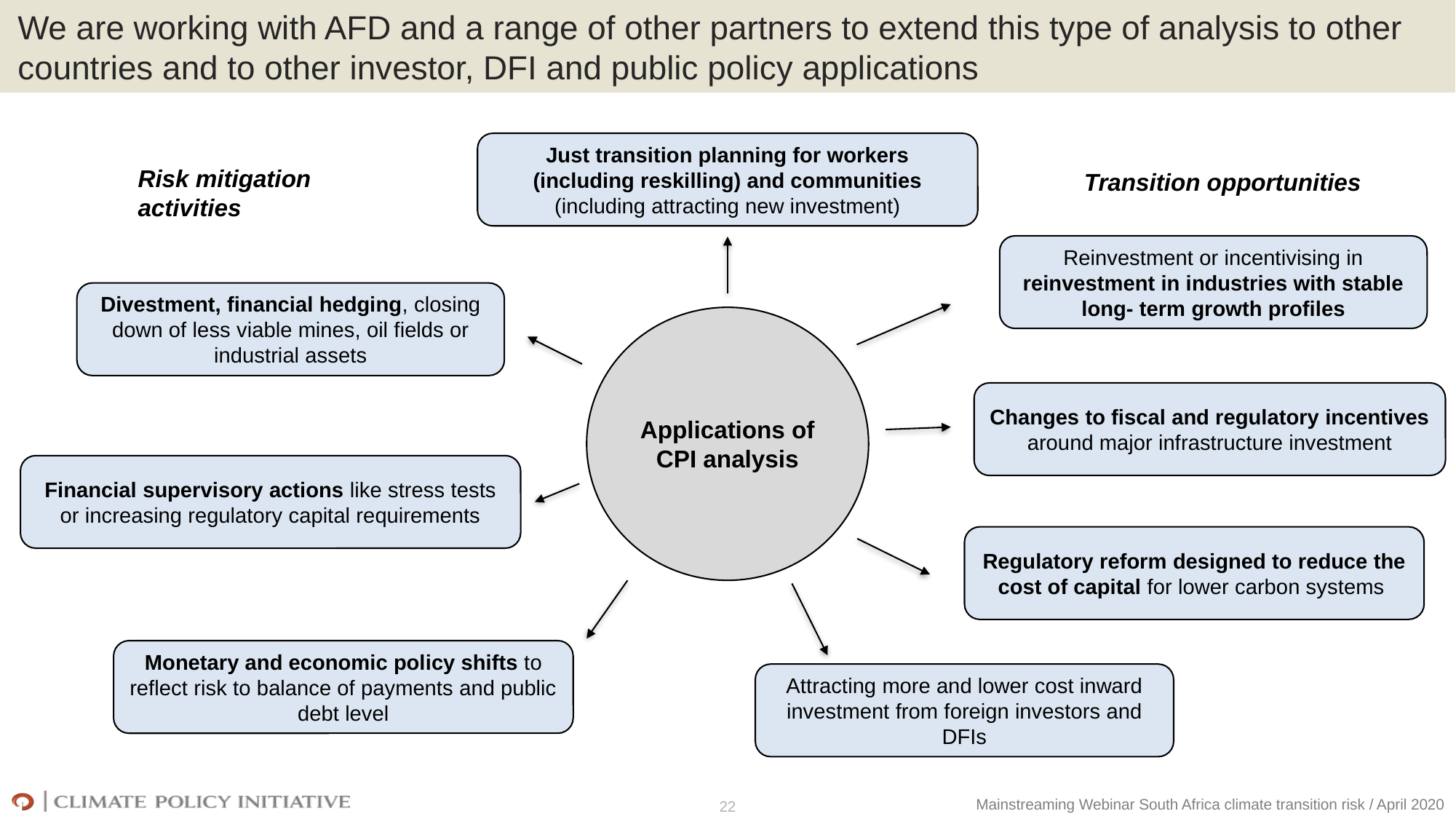

# We are working with AFD and a range of other partners to extend this type of analysis to other countries and to other investor, DFI and public policy applications
Just transition planning for workers (including reskilling) and communities (including attracting new investment)
Risk mitigation activities
Transition opportunities
Reinvestment or incentivising in reinvestment in industries with stable long- term growth profiles
Divestment, financial hedging, closing down of less viable mines, oil fields or industrial assets
Applications of CPI analysis
Changes to fiscal and regulatory incentives around major infrastructure investment
Financial supervisory actions like stress tests or increasing regulatory capital requirements
Regulatory reform designed to reduce the cost of capital for lower carbon systems
Monetary and economic policy shifts to reflect risk to balance of payments and public debt level
Attracting more and lower cost inward investment from foreign investors and DFIs
22